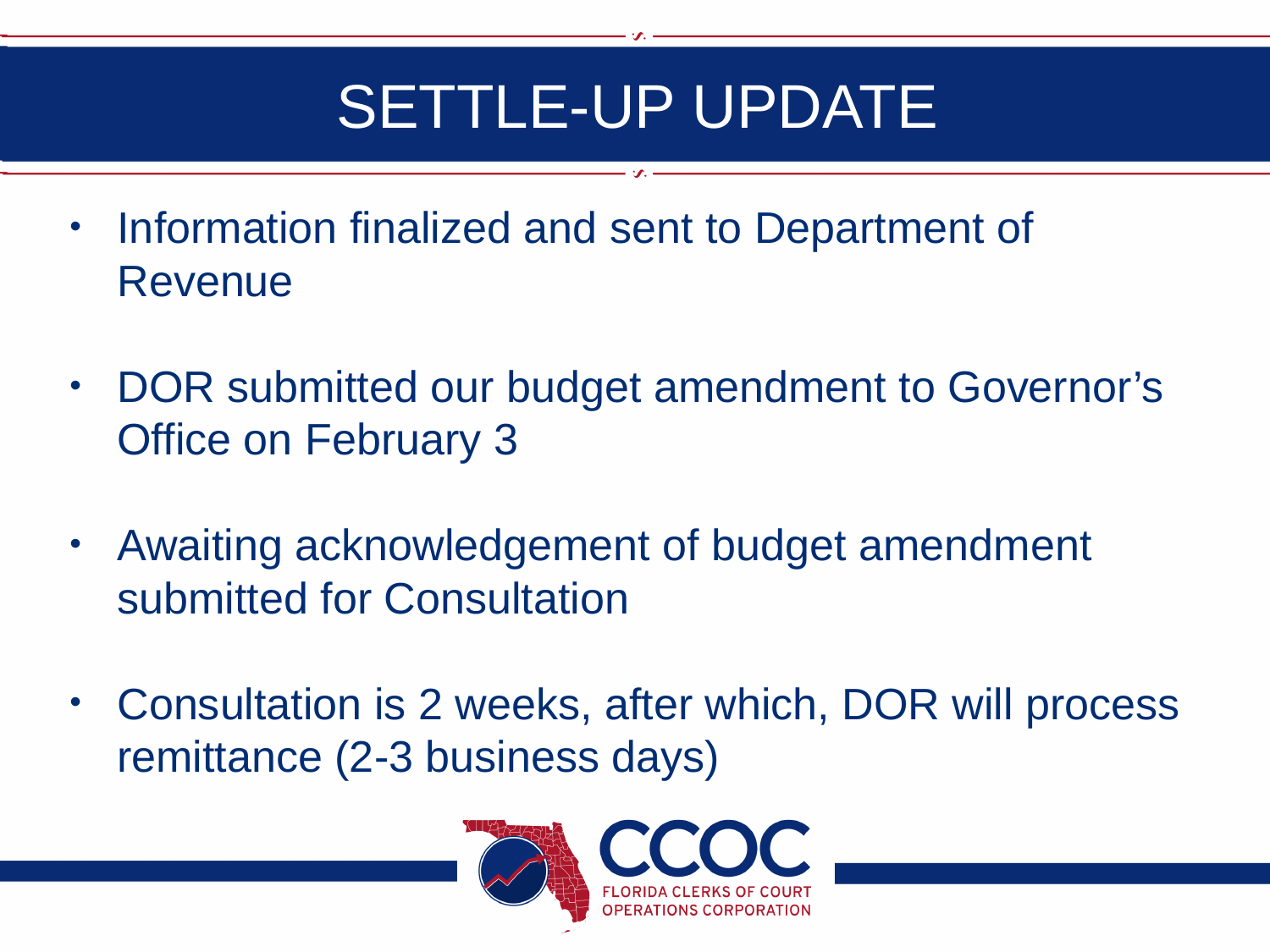

# SETTLE-UP UPDATE
Information finalized and sent to Department of Revenue

DOR submitted our budget amendment to Governor’s Office on February 3

Awaiting acknowledgement of budget amendment submitted for Consultation

Consultation is 2 weeks, after which, DOR will process remittance (2-3 business days)